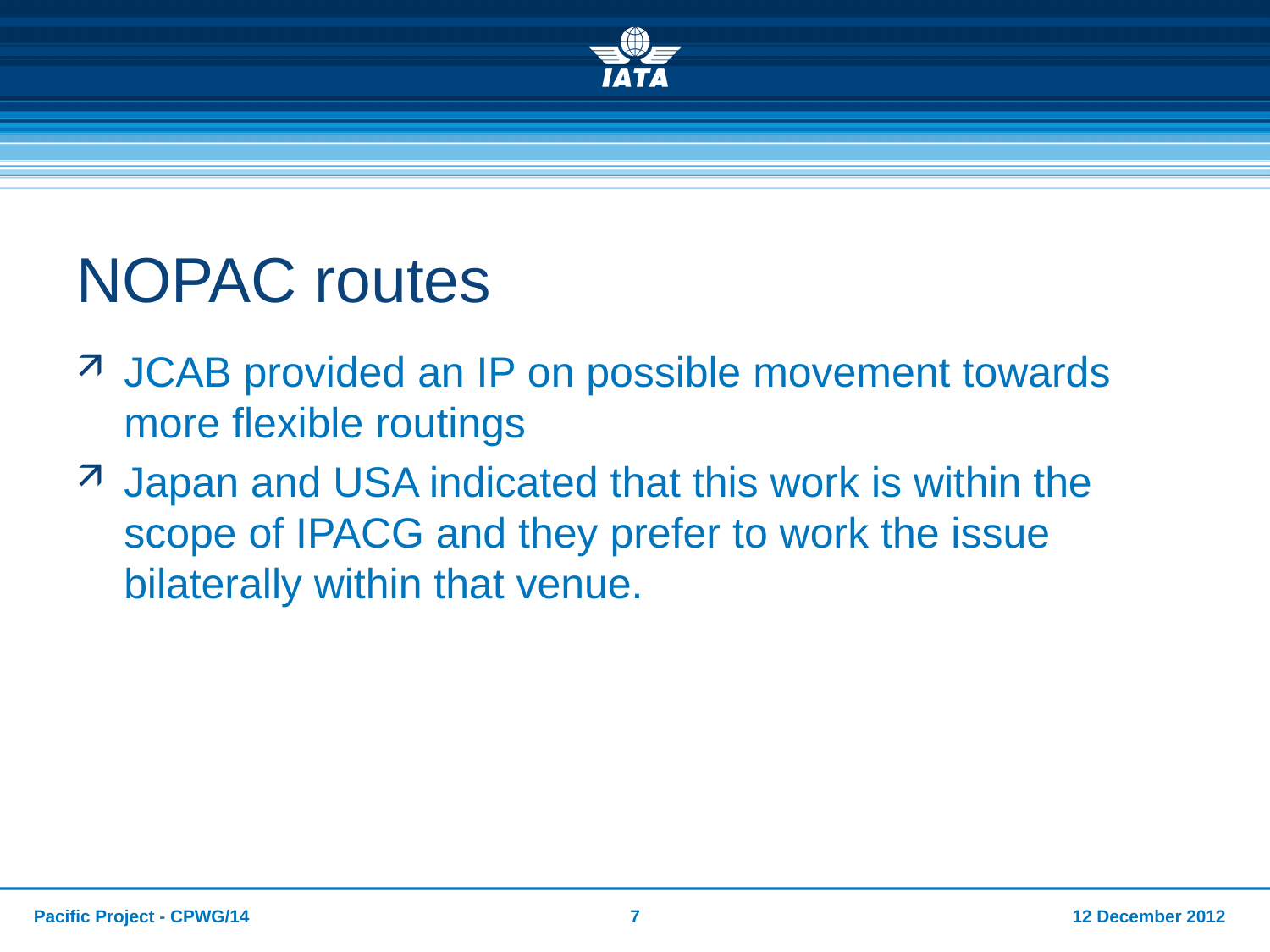

# NOPAC routes
JCAB provided an IP on possible movement towards more flexible routings
Japan and USA indicated that this work is within the scope of IPACG and they prefer to work the issue bilaterally within that venue.
Pacific Project - CPWG/14
7
12 December 2012